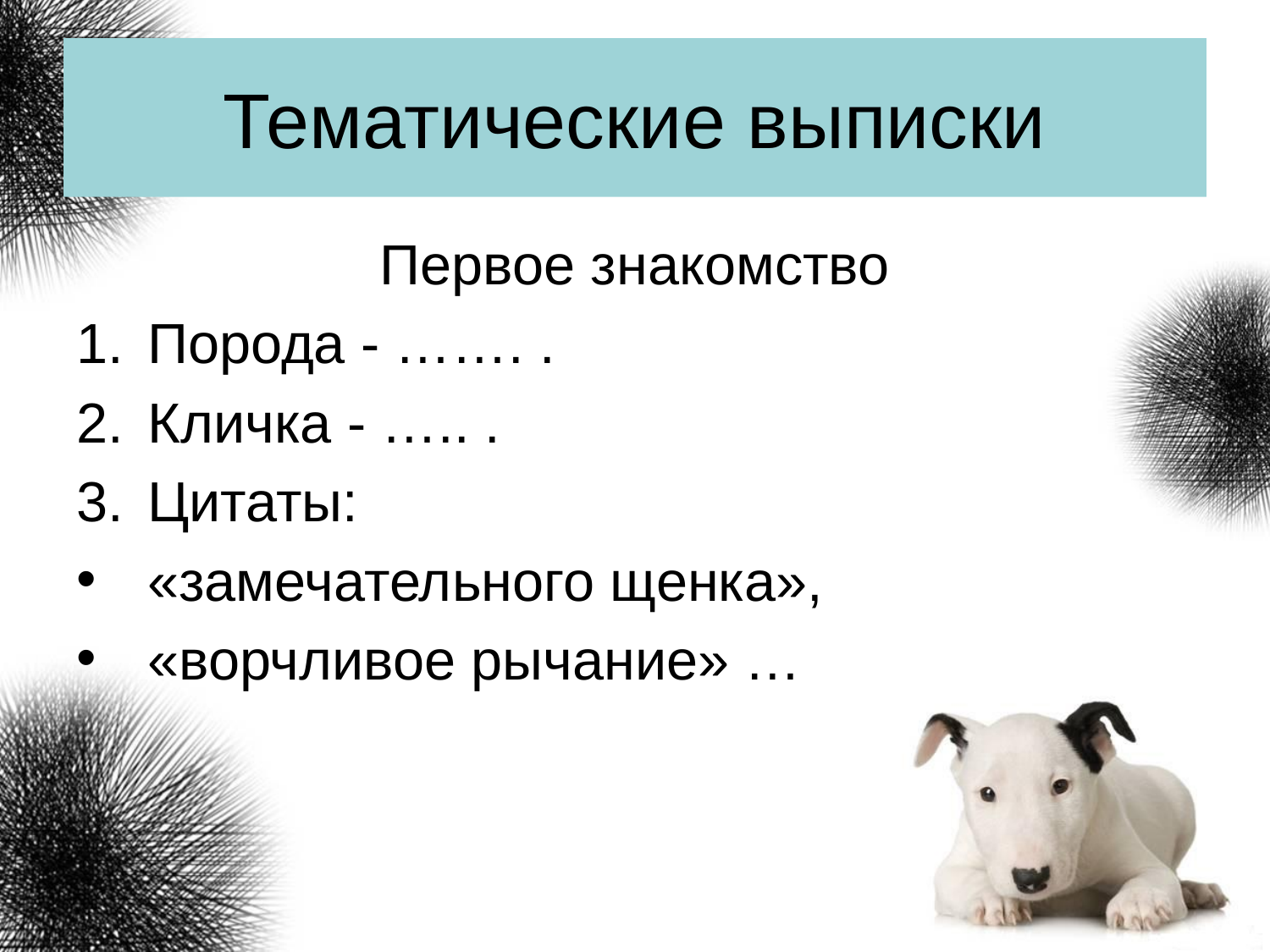

# Тематические выписки
Первое знакомство
Порода - ……. .
Кличка - ….. .
Цитаты:
«замечательного щенка»,
«ворчливое рычание» …